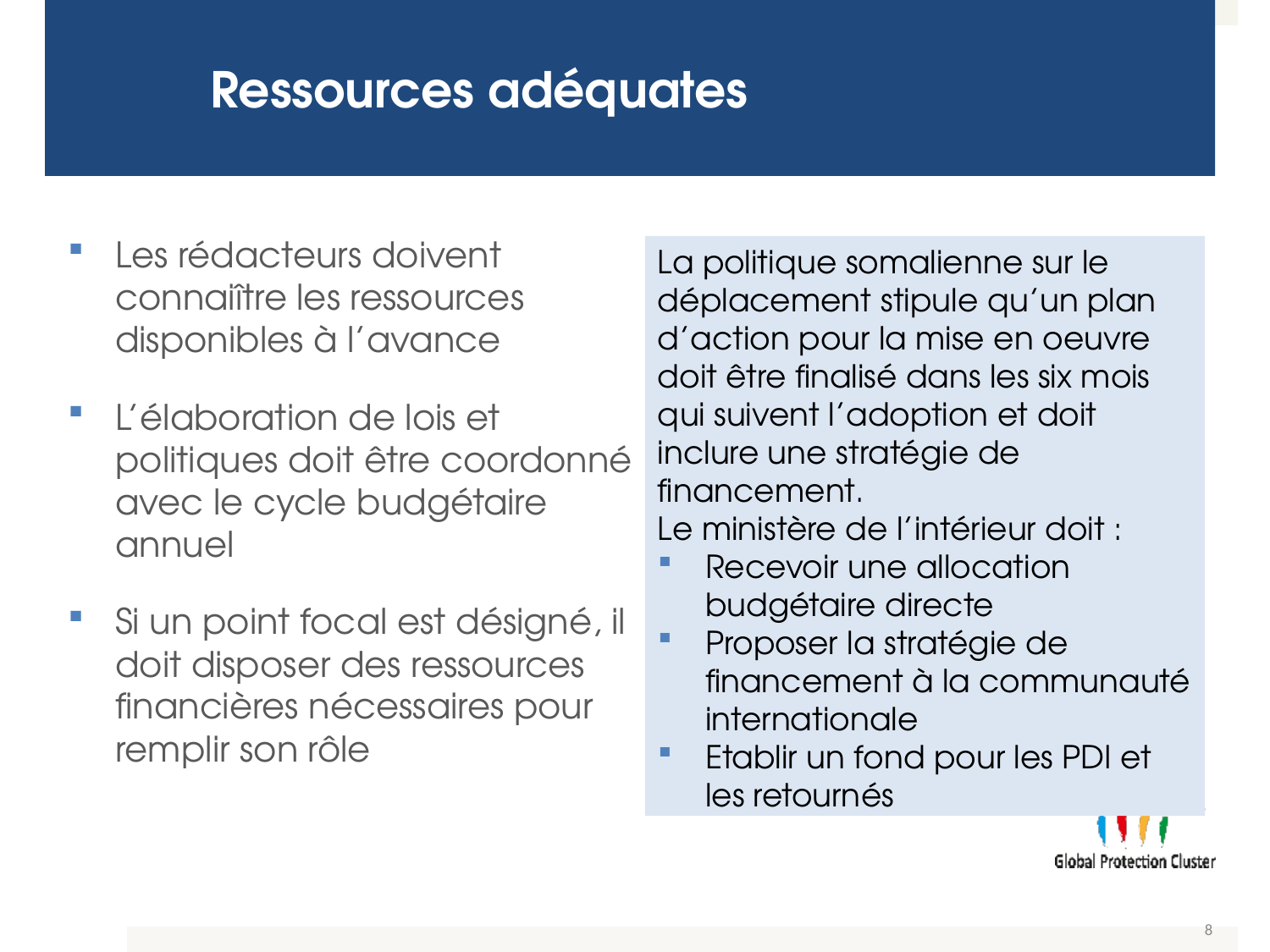

# Ressources adéquates
Les rédacteurs doivent connaiître les ressources disponibles à l’avance
L’élaboration de lois et politiques doit être coordonné avec le cycle budgétaire annuel
Si un point focal est désigné, il doit disposer des ressources financières nécessaires pour remplir son rôle
La politique somalienne sur le déplacement stipule qu’un plan d’action pour la mise en oeuvre doit être finalisé dans les six mois qui suivent l’adoption et doit inclure une stratégie de financement.
Le ministère de l’intérieur doit :
Recevoir une allocation budgétaire directe
Proposer la stratégie de financement à la communauté internationale
Etablir un fond pour les PDI et les retournés